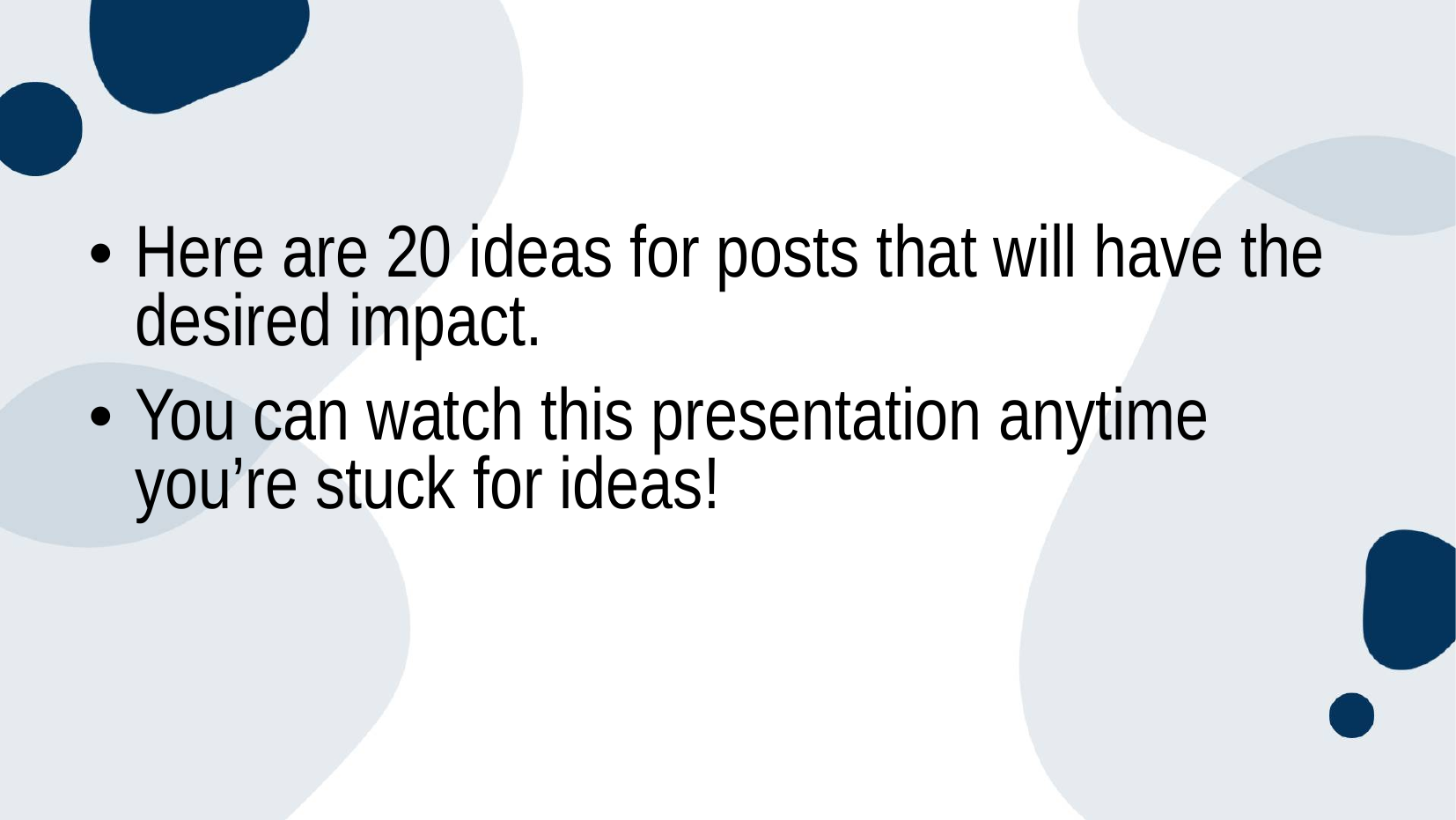

Here are 20 ideas for posts that will have the desired impact.
You can watch this presentation anytime you’re stuck for ideas!